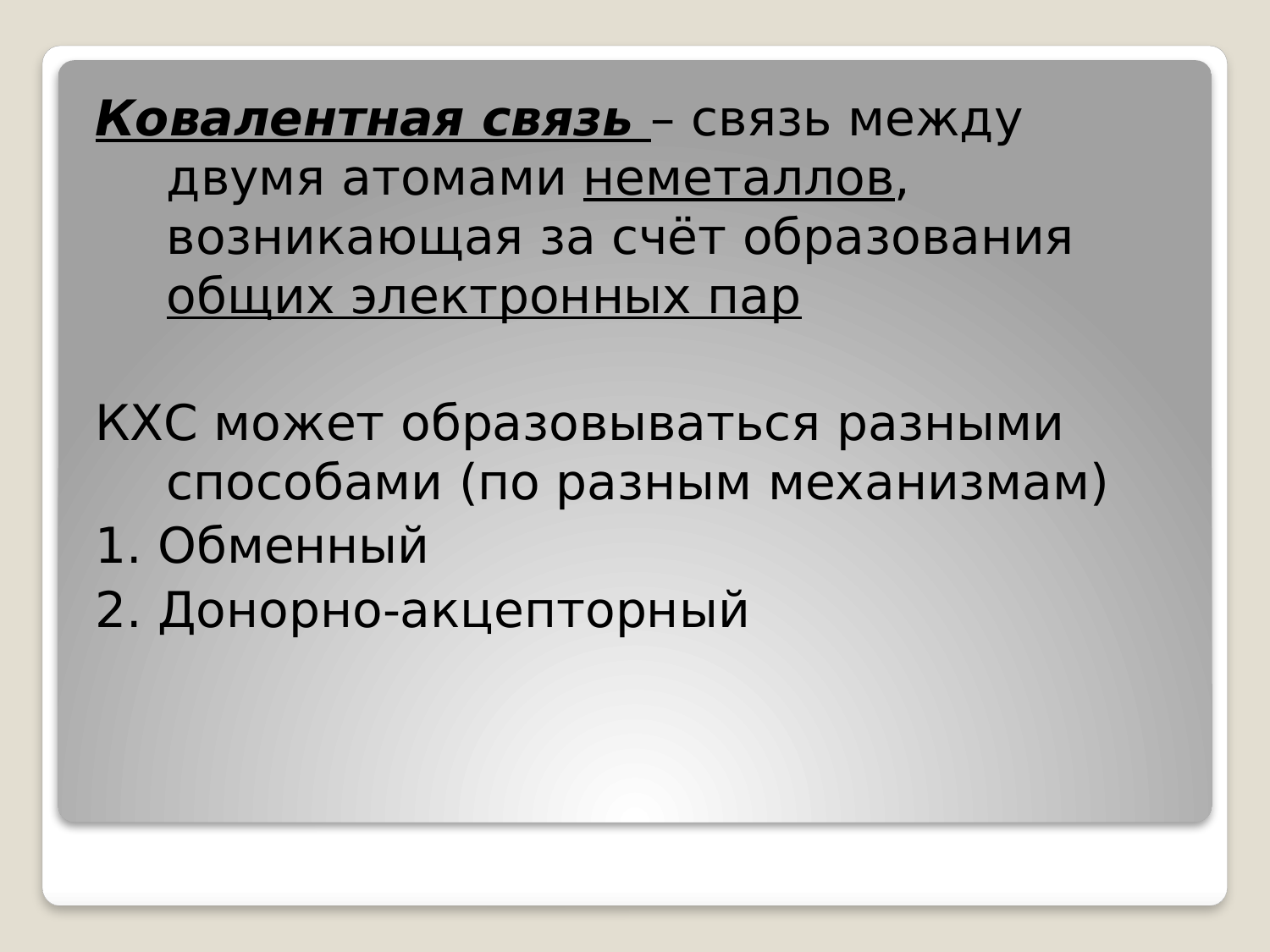

Ковалентная связь – связь между двумя атомами неметаллов, возникающая за счёт образования общих электронных пар

КХС может образовываться разными способами (по разным механизмам)
1. Обменный
2. Донорно-акцепторный